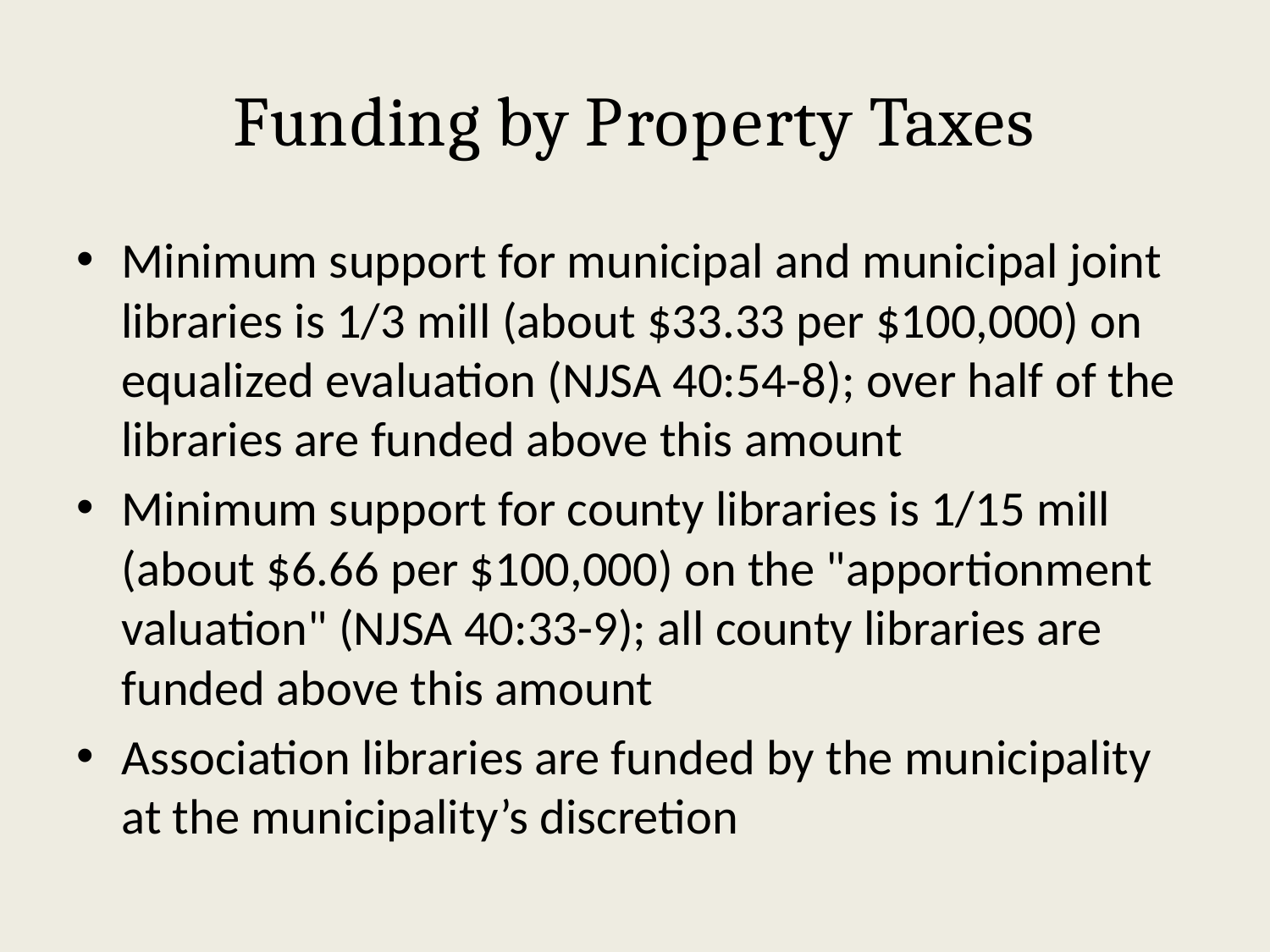

# Funding by Property Taxes
Minimum support for municipal and municipal joint libraries is 1/3 mill (about $33.33 per $100,000) on equalized evaluation (NJSA 40:54-8); over half of the libraries are funded above this amount
Minimum support for county libraries is 1/15 mill (about $6.66 per $100,000) on the "apportionment valuation" (NJSA 40:33-9); all county libraries are funded above this amount
Association libraries are funded by the municipality at the municipality’s discretion